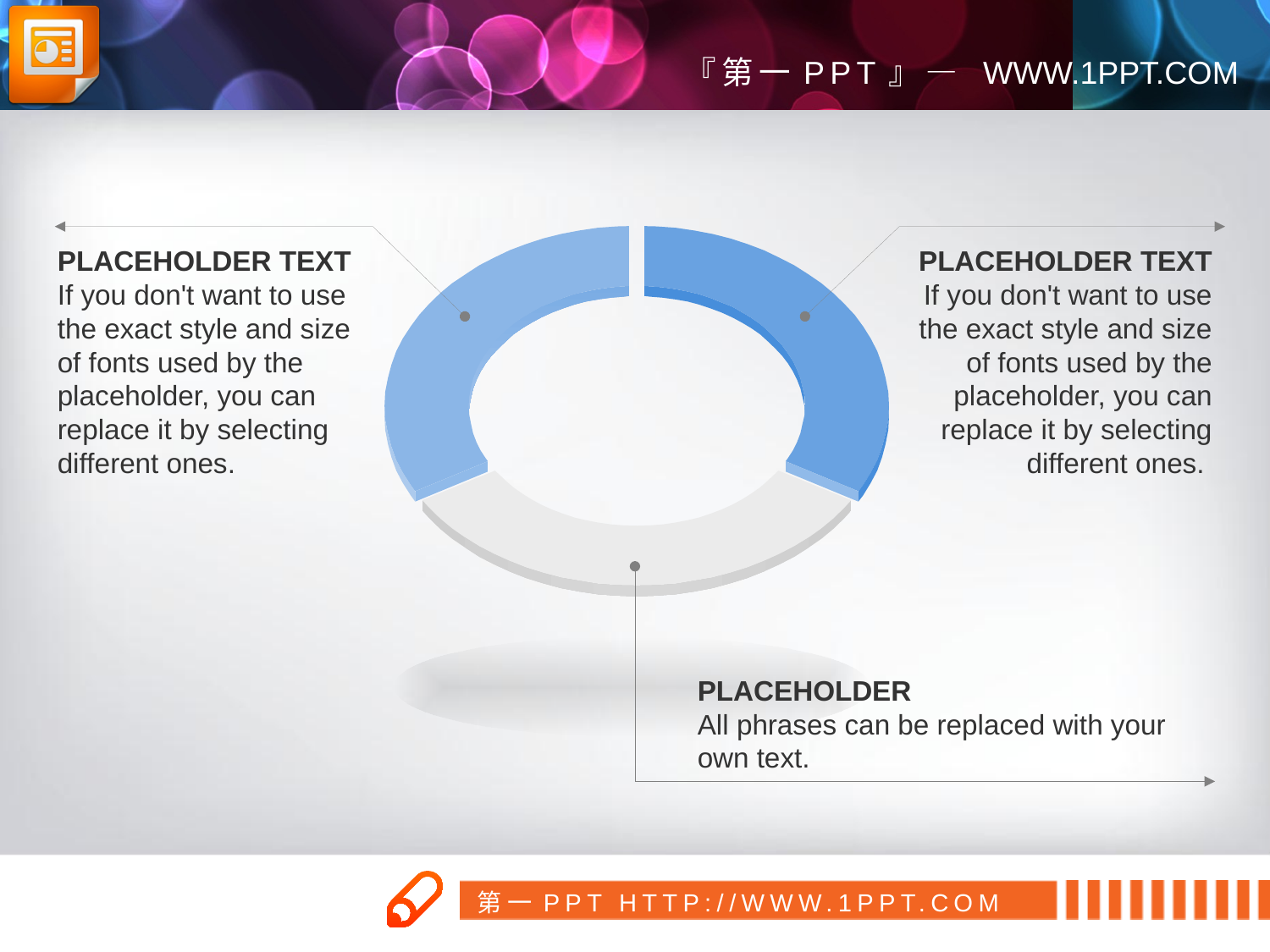

PLACEHOLDER TEXT
If you don't want to use the exact style and size of fonts used by the placeholder, you can replace it by selecting different ones.

PLACEHOLDER TEXT
If you don't want to use the exact style and size of fonts used by the placeholder, you can replace it by selecting different ones.

PLACEHOLDER
All phrases can be replaced with your own text.